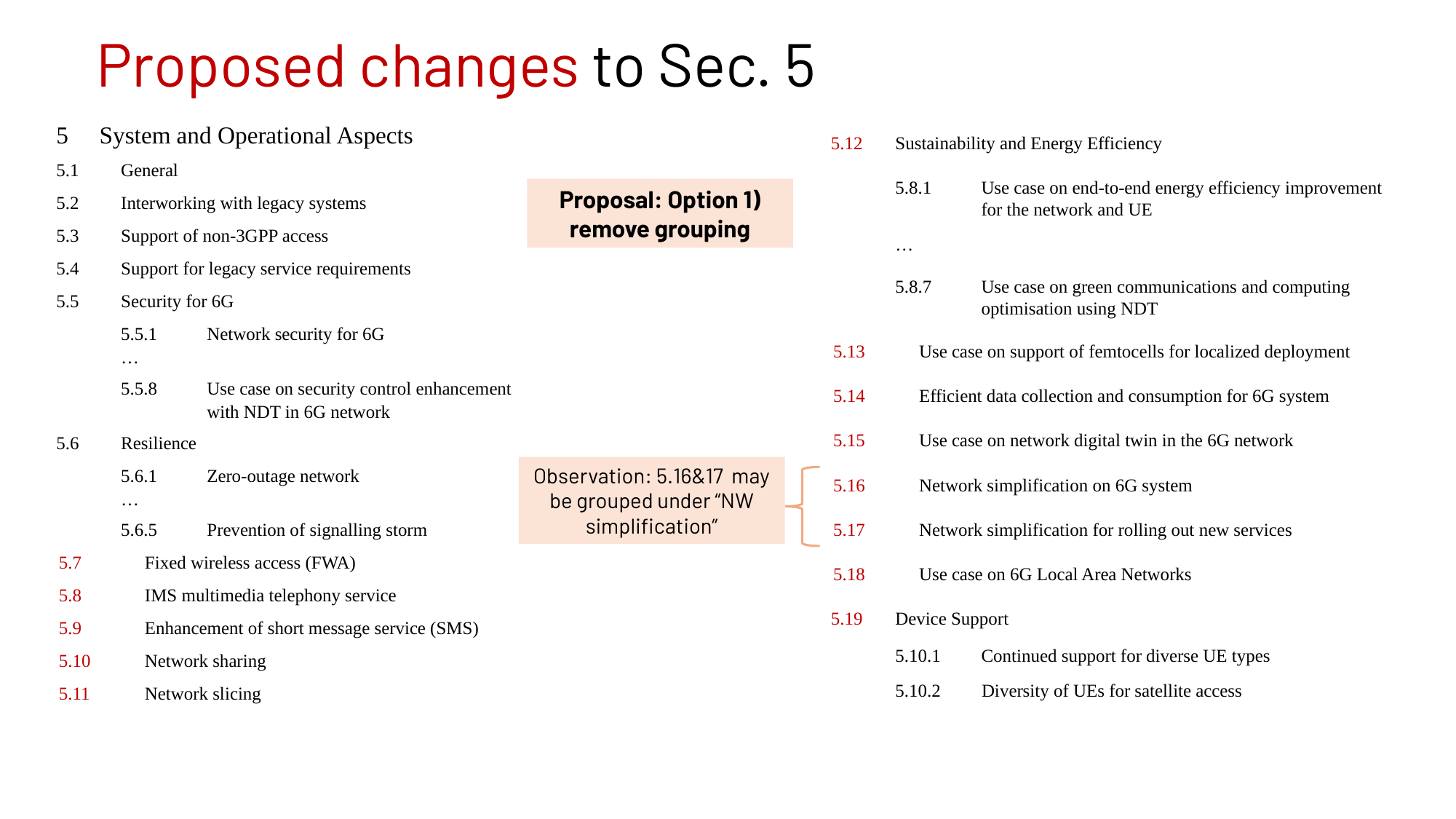

# Proposed changes to Sec. 5
5	System and Operational Aspects
5.1	General
5.2	Interworking with legacy systems
5.3	Support of non-3GPP access
5.4	Support for legacy service requirements
5.5	Security for 6G
5.5.1	Network security for 6G
…
5.5.8	Use case on security control enhancement
with NDT in 6G network
5.6	Resilience
5.6.1	Zero-outage network
…
5.6.5	Prevention of signalling storm
5.7	Fixed wireless access (FWA)
5.8	IMS multimedia telephony service
5.9	Enhancement of short message service (SMS)
5.10	Network sharing
5.11	Network slicing
5.12	Sustainability and Energy Efficiency
5.8.1	Use case on end-to-end energy efficiency improvement for the network and UE
…
5.8.7	Use case on green communications and computing optimisation using NDT
5.13	Use case on support of femtocells for localized deployment
5.14	Efficient data collection and consumption for 6G system
5.15	Use case on network digital twin in the 6G network
5.16	Network simplification on 6G system
5.17	Network simplification for rolling out new services
5.18	Use case on 6G Local Area Networks
5.19	Device Support
5.10.1 	Continued support for diverse UE types
5.10.2         Diversity of UEs for satellite access

Proposal: Option 1) remove grouping
Observation: 5.16&17  may be grouped under “NW simplification”